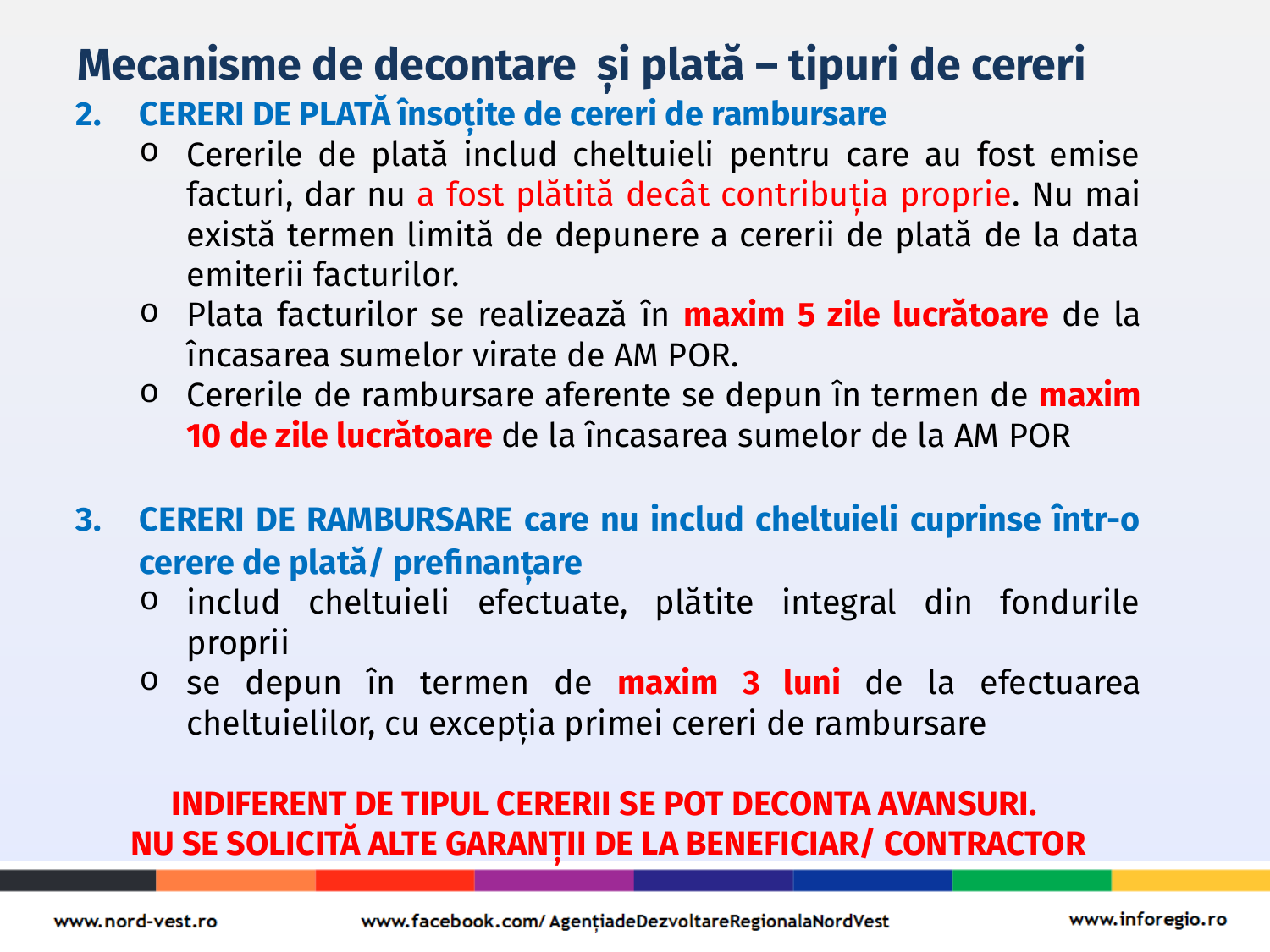

# Mecanisme de decontare  și plată – tipuri de cereri
CERERI DE PLATĂ însoțite de cereri de rambursare
Cererile de plată includ cheltuieli pentru care au fost emise facturi, dar nu a fost plătită decât contribuția proprie. Nu mai există termen limită de depunere a cererii de plată de la data emiterii facturilor.
Plata facturilor se realizează în maxim 5 zile lucrătoare de la încasarea sumelor virate de AM POR.
Cererile de rambursare aferente se depun în termen de maxim 10 de zile lucrătoare de la încasarea sumelor de la AM POR

CERERI DE RAMBURSARE care nu includ cheltuieli cuprinse într-o cerere de plată/ prefinanțare
includ cheltuieli efectuate, plătite integral din fondurile proprii
se depun în termen de maxim 3 luni de la efectuarea cheltuielilor, cu excepția primei cereri de rambursare

INDIFERENT DE TIPUL CERERII SE POT DECONTA AVANSURI.
NU SE SOLICITĂ ALTE GARANȚII DE LA BENEFICIAR/ CONTRACTOR